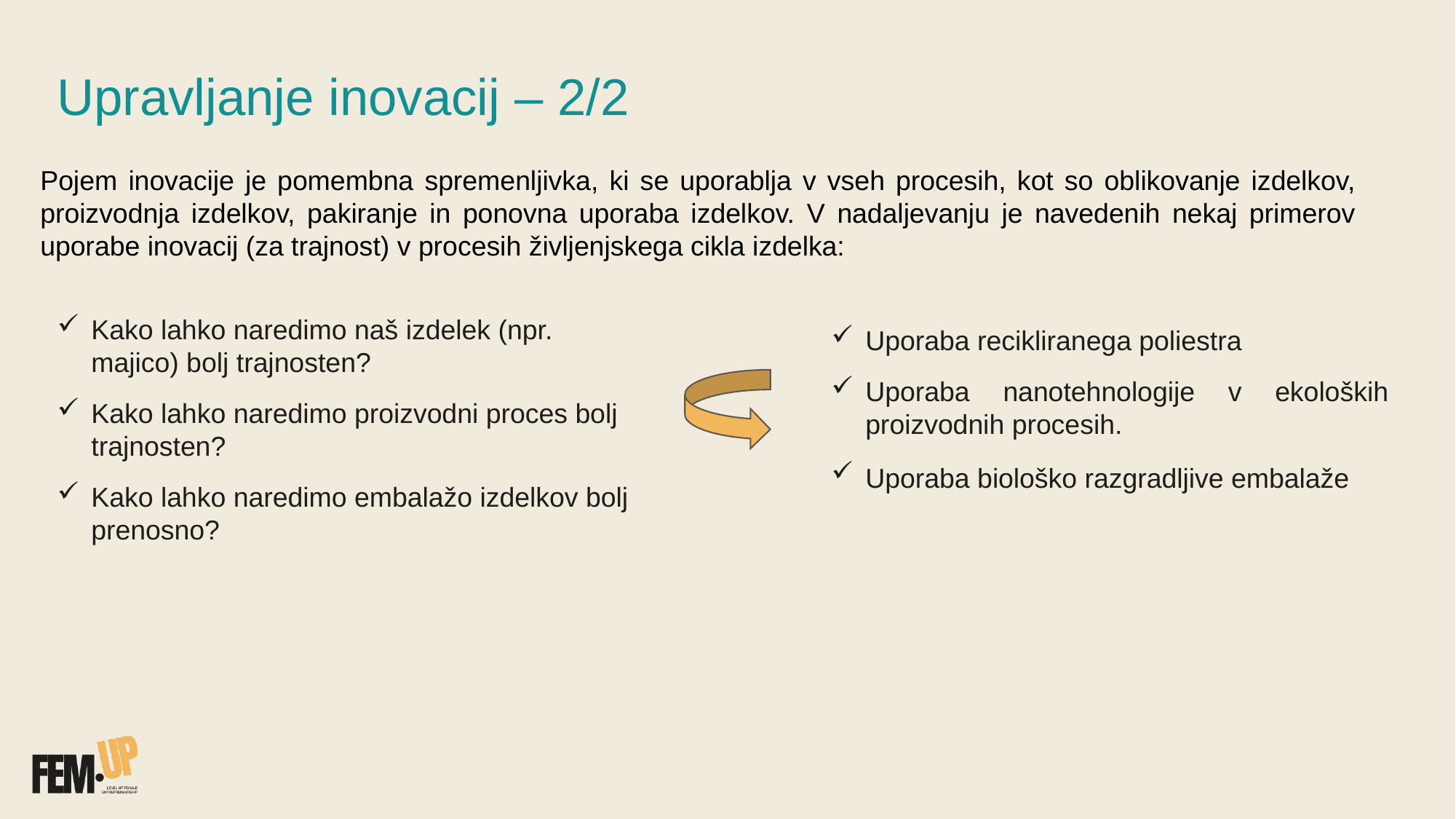

Upravljanje inovacij – 2/2
Pojem inovacije je pomembna spremenljivka, ki se uporablja v vseh procesih, kot so oblikovanje izdelkov, proizvodnja izdelkov, pakiranje in ponovna uporaba izdelkov. V nadaljevanju je navedenih nekaj primerov uporabe inovacij (za trajnost) v procesih življenjskega cikla izdelka:​
Kako lahko naredimo naš izdelek (npr. majico) bolj trajnosten?
Kako lahko naredimo proizvodni proces bolj trajnosten?
Kako lahko naredimo embalažo izdelkov bolj prenosno?​
Uporaba recikliranega poliestra
Uporaba nanotehnologije v ekoloških proizvodnih procesih.
Uporaba biološko razgradljive embalaže​